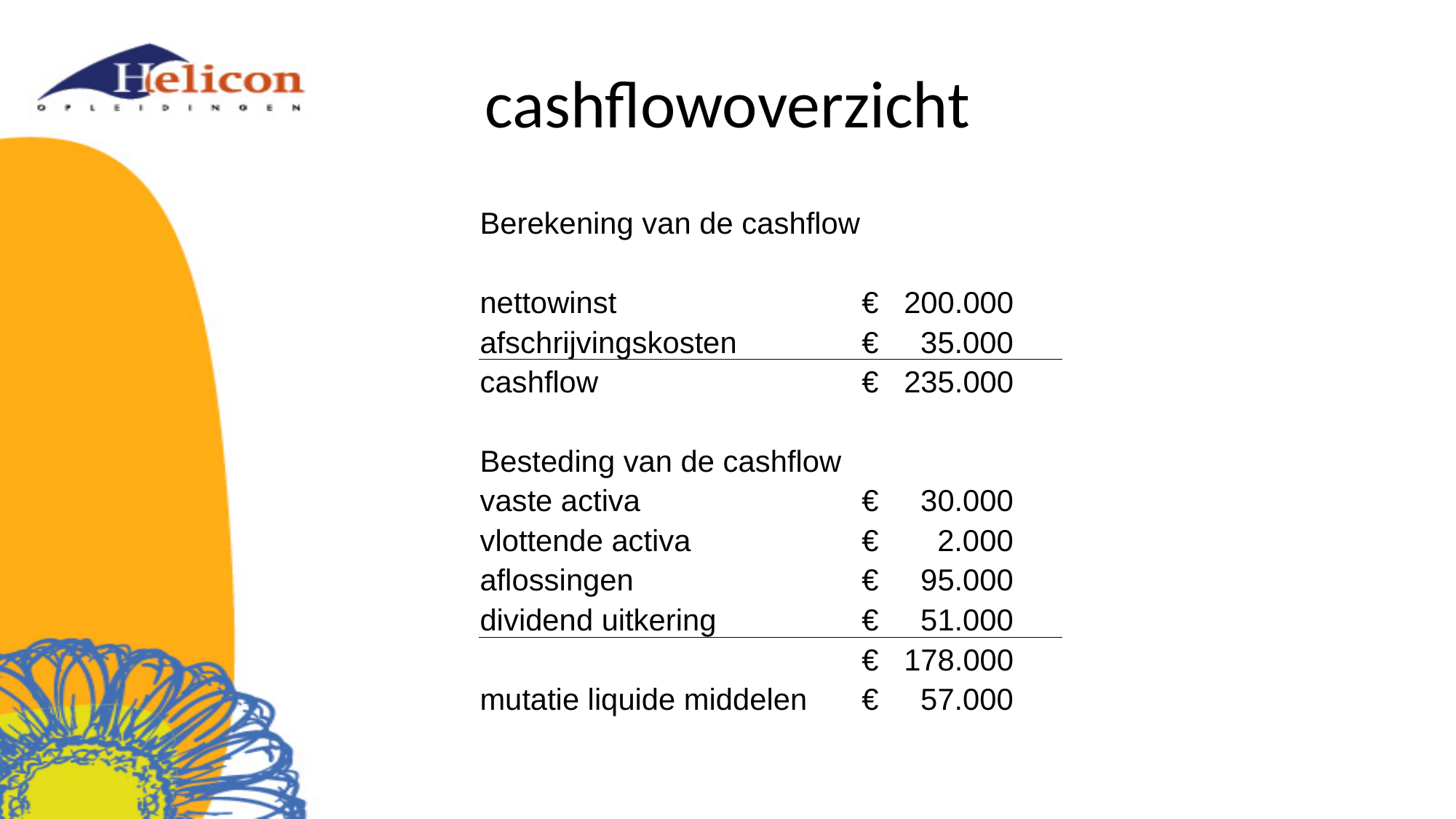

# cashflowoverzicht
| Berekening van de cashflow |  |  |  |  |
| --- | --- | --- | --- | --- |
|  |  |  |  |  |
| nettowinst |  |  |  | € 200.000 |
| afschrijvingskosten |  |  |  | € 35.000 |
| cashflow |  |  |  | € 235.000 |
|  |  |  |  |  |
| Besteding van de cashflow |  |  |  |  |
| vaste activa |  |  |  | € 30.000 |
| vlottende activa |  |  |  | € 2.000 |
| aflossingen |  |  |  | € 95.000 |
| dividend uitkering |  |  |  | € 51.000 |
|  |  |  |  | € 178.000 |
| mutatie liquide middelen |  |  |  | € 57.000 |